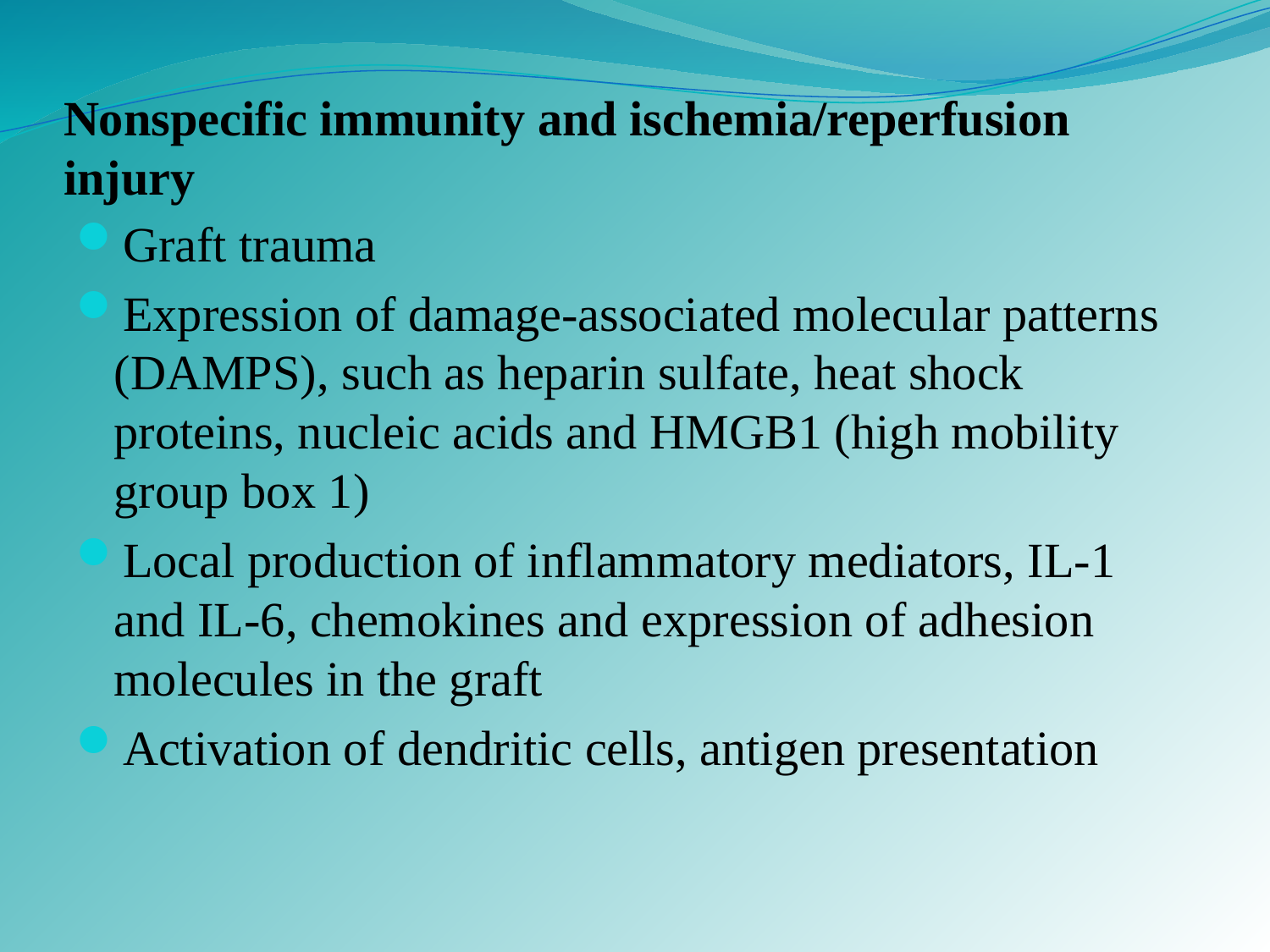

# Nonspecific immunity and ischemia/reperfusion injury
Graft trauma
Expression of damage-associated molecular patterns (DAMPS), such as heparin sulfate, heat shock proteins, nucleic acids and HMGB1 (high mobility group box 1)
Local production of inflammatory mediators, IL-1 and IL-6, chemokines and expression of adhesion molecules in the graft
Activation of dendritic cells, antigen presentation